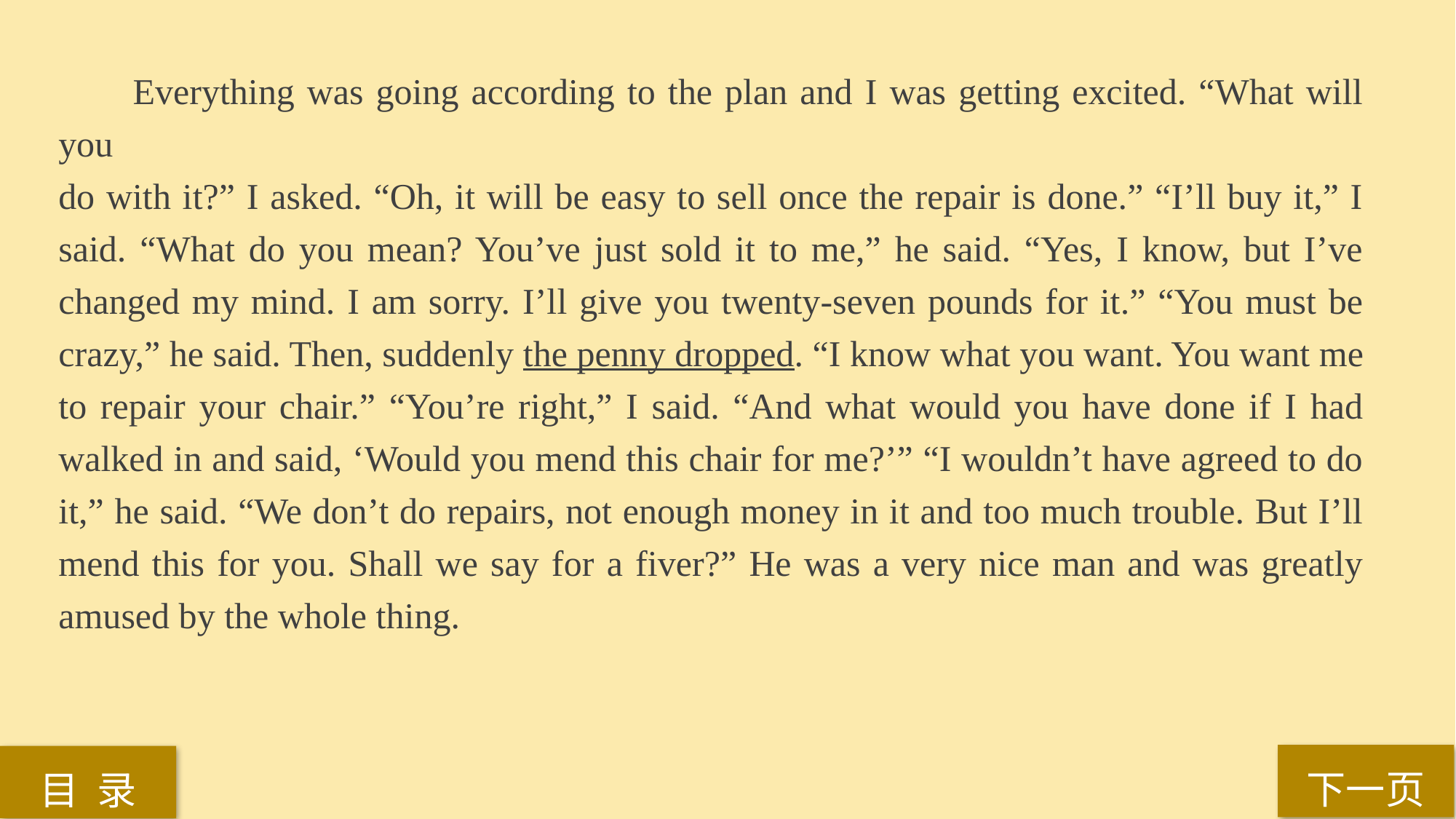

Everything was going according to the plan and I was getting excited. “What will you
do with it?” I asked. “Oh, it will be easy to sell once the repair is done.” “I’ll buy it,” I said. “What do you mean? You’ve just sold it to me,” he said. “Yes, I know, but I’ve changed my mind. I am sorry. I’ll give you twenty-seven pounds for it.” “You must be crazy,” he said. Then, suddenly the penny dropped. “I know what you want. You want me to repair your chair.” “You’re right,” I said. “And what would you have done if I had walked in and said, ‘Would you mend this chair for me?’” “I wouldn’t have agreed to do it,” he said. “We don’t do repairs, not enough money in it and too much trouble. But I’ll mend this for you. Shall we say for a fiver?” He was a very nice man and was greatly amused by the whole thing.